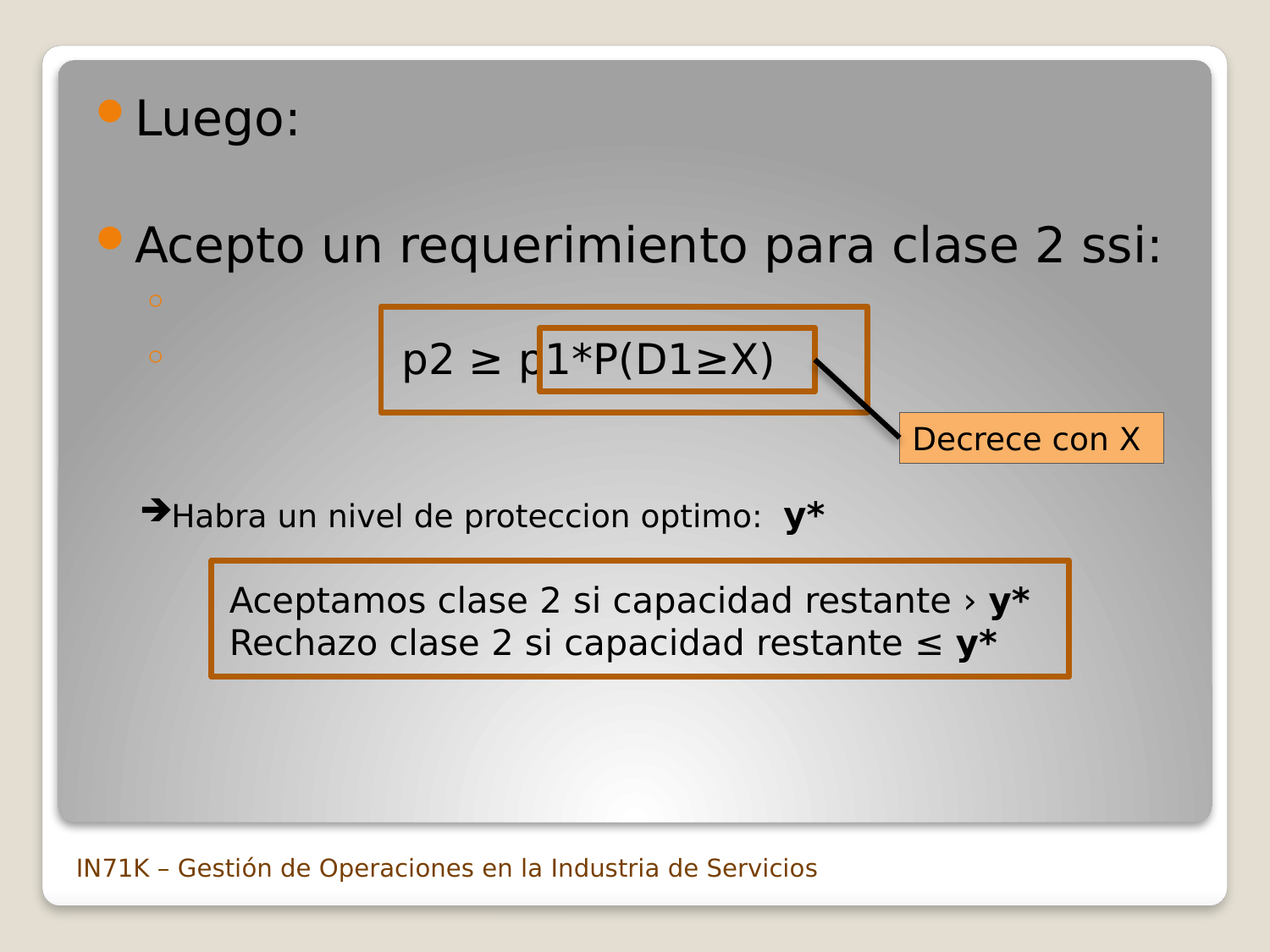

Luego:

Acepto un requerimiento para clase 2 ssi:

                 p2 ≥ p1*P(D1≥X)

Decrece con X
Habra un nivel de proteccion optimo:  y*

        Aceptamos clase 2 si capacidad restante › y*
        Rechazo clase 2 si capacidad restante ≤ y*

IN71K – Gestión de Operaciones en la Industria de Servicios